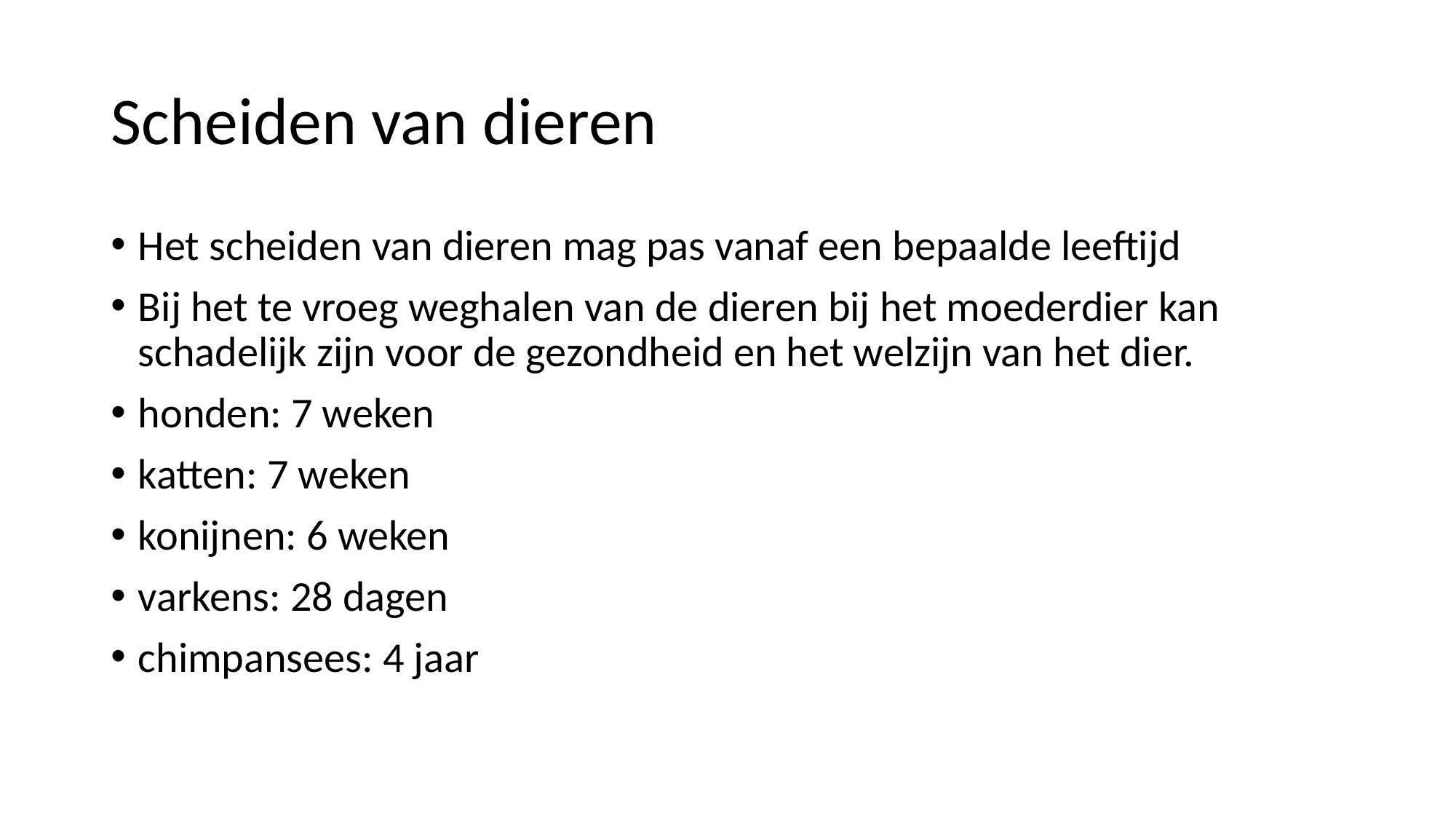

# Scheiden van dieren
Het scheiden van dieren mag pas vanaf een bepaalde leeftijd
Bij het te vroeg weghalen van de dieren bij het moederdier kan schadelijk zijn voor de gezondheid en het welzijn van het dier.
honden: 7 weken
katten: 7 weken
konijnen: 6 weken
varkens: 28 dagen
chimpansees: 4 jaar